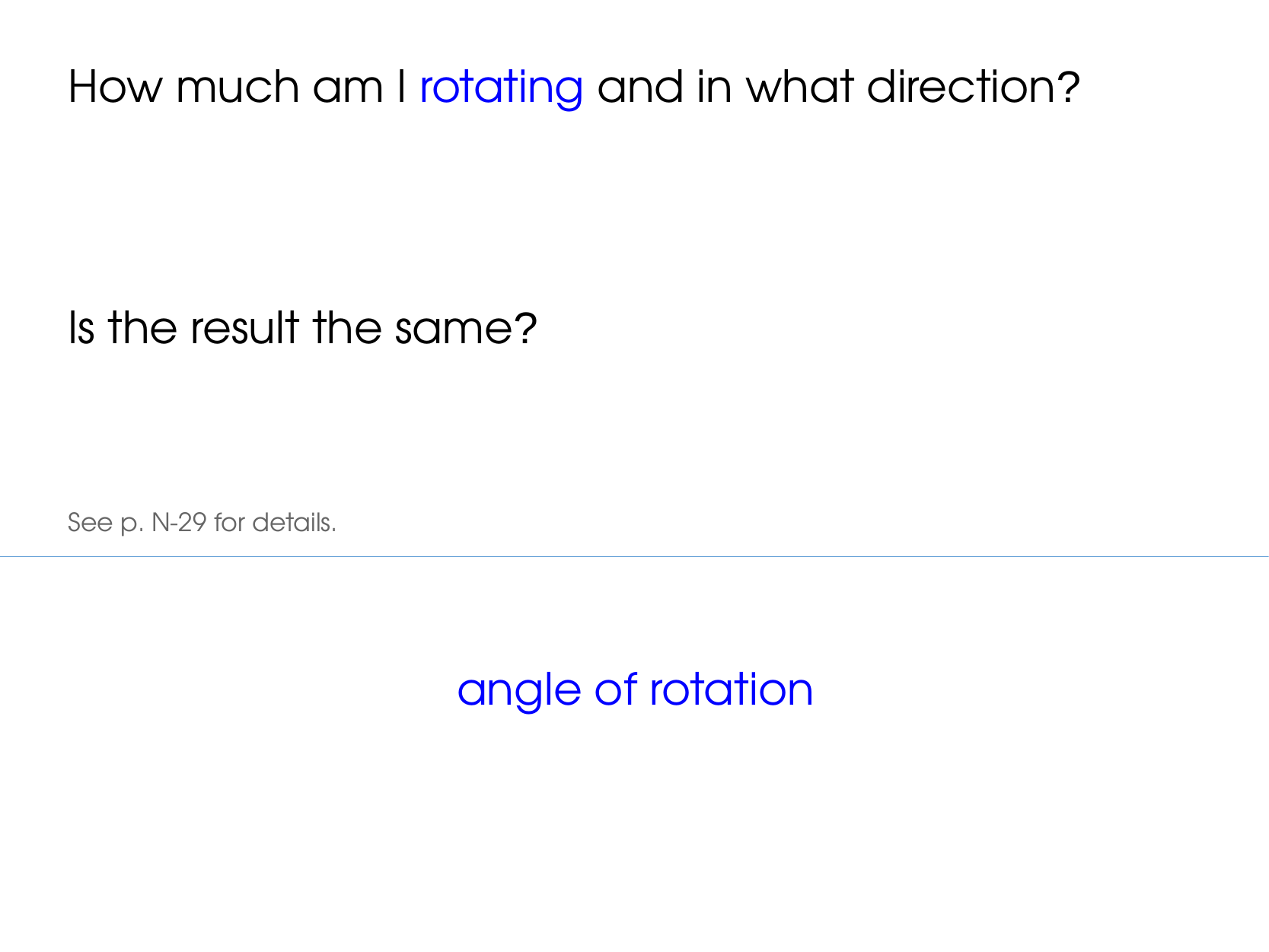

How much am I rotating and in what direction?
Is the result the same?
See p. N-29 for details.
angle of rotation